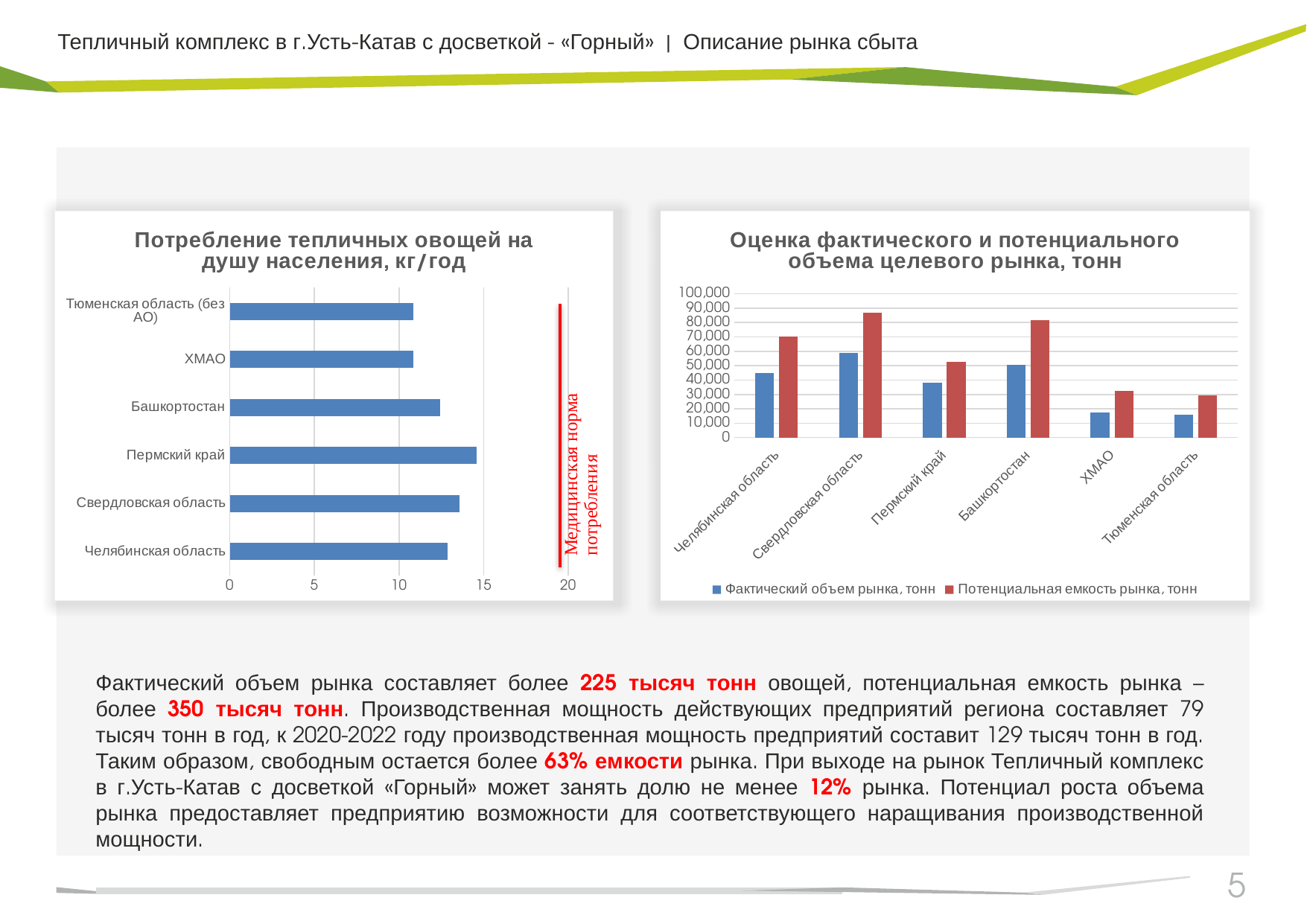

Тепличный комплекс в г.Усть-Катав с досветкой - «Горный»  |  Описание рынка сбыта

### Chart: Оценка фактического и потенциального объема целевого рынка, тонн

| Category |  |  |
|---|---|---|
| Челябинская область | 45000.0 | 70000.0 |
| Свердловская область | 58764.0 | 86600.0 |
| Пермский край | 38381.0 | 52680.0 |
| Башкортостан | 50597.0 | 81420.0 |
| ХМАО | 17662.0 | 32536.0 |
| Тюменская область | 15793.0 | 29092.0 |

### Chart: Потребление тепличных овощей на душу населения, кг/год

| Category | Оценка потребления тепличных овощей, кг/год |
|---|---|
| Челябинская область | 12.857142857142858 |
| Свердловская область | 13.571428571428571 |
| Пермский край | 14.571428571428571 |
| Башкортостан | 12.428571428571429 |
| ХМАО | 10.857142857142858 |
| Тюменская область (без АО) | 10.857142857142858 |

Фактический объем рынка составляет более 225 тысяч тонн овощей, потенциальная емкость рынка – более 350 тысяч тонн. Производственная мощность действующих предприятий региона составляет 79 тысяч тонн в год, к 2020-2022 году производственная мощность предприятий составит 129 тысяч тонн в год. Таким образом, свободным остается более 63% емкости рынка. При выходе на рынок Тепличный комплекс в г.Усть-Катав с досветкой «Горный» может занять долю не менее 12% рынка. Потенциал роста объема рынка предоставляет предприятию возможности для соответствующего наращивания производственной мощности.
5